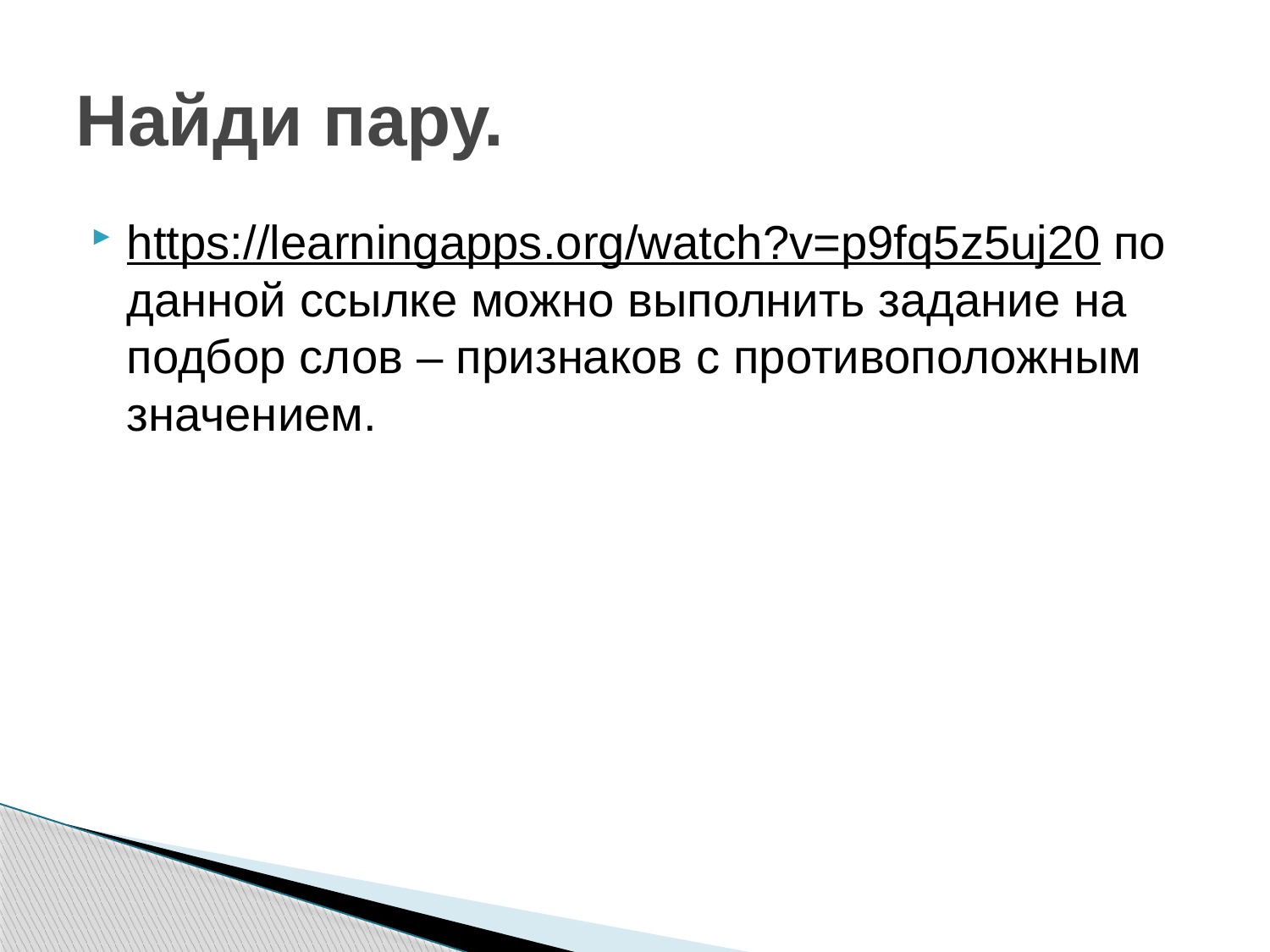

# Найди пару.
https://learningapps.org/watch?v=p9fq5z5uj20 по данной ссылке можно выполнить задание на подбор слов – признаков с противоположным значением.